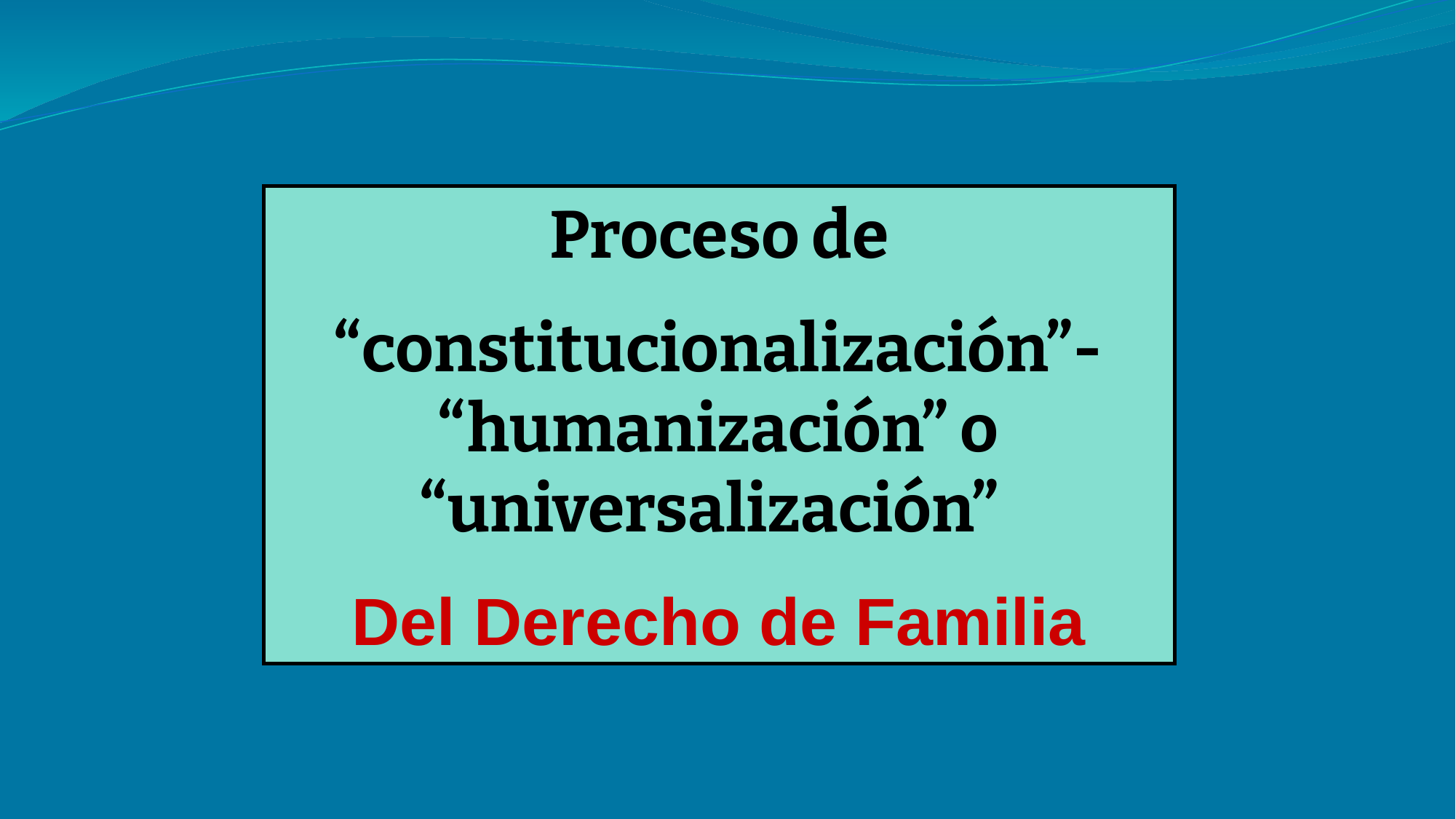

Proceso de
“constitucionalización”- “humanización” o “universalización”
Del Derecho de Familia